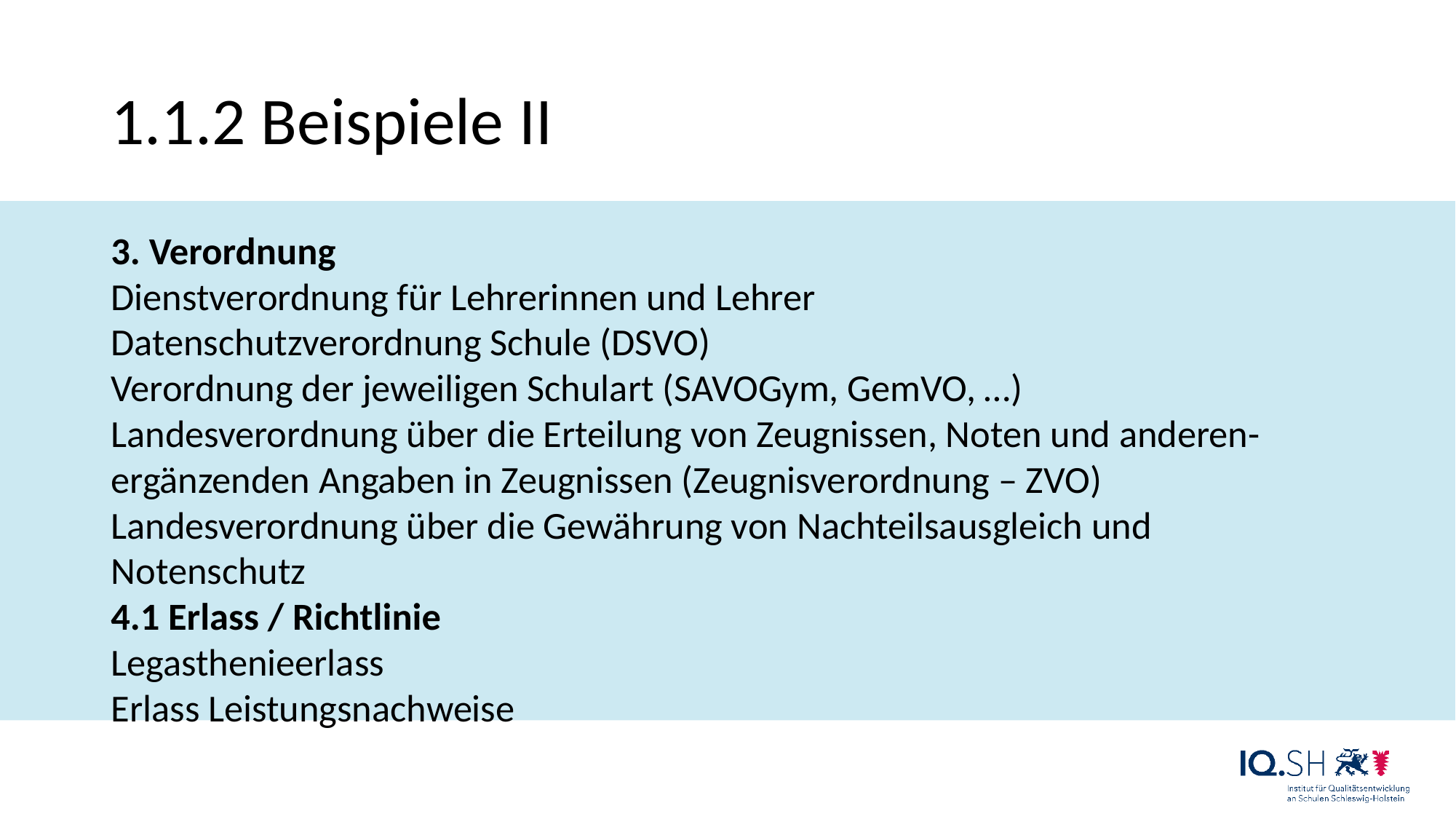

# 1.1.2 Beispiele II
3. Verordnung
Dienstverordnung für Lehrerinnen und Lehrer
Datenschutzverordnung Schule (DSVO)
Verordnung der jeweiligen Schulart (SAVOGym, GemVO, …)
Landesverordnung über die Erteilung von Zeugnissen, Noten und anderen- ergänzenden Angaben in Zeugnissen (Zeugnisverordnung – ZVO)
Landesverordnung über die Gewährung von Nachteilsausgleich und Notenschutz
4.1 Erlass / Richtlinie
Legasthenieerlass
Erlass Leistungsnachweise